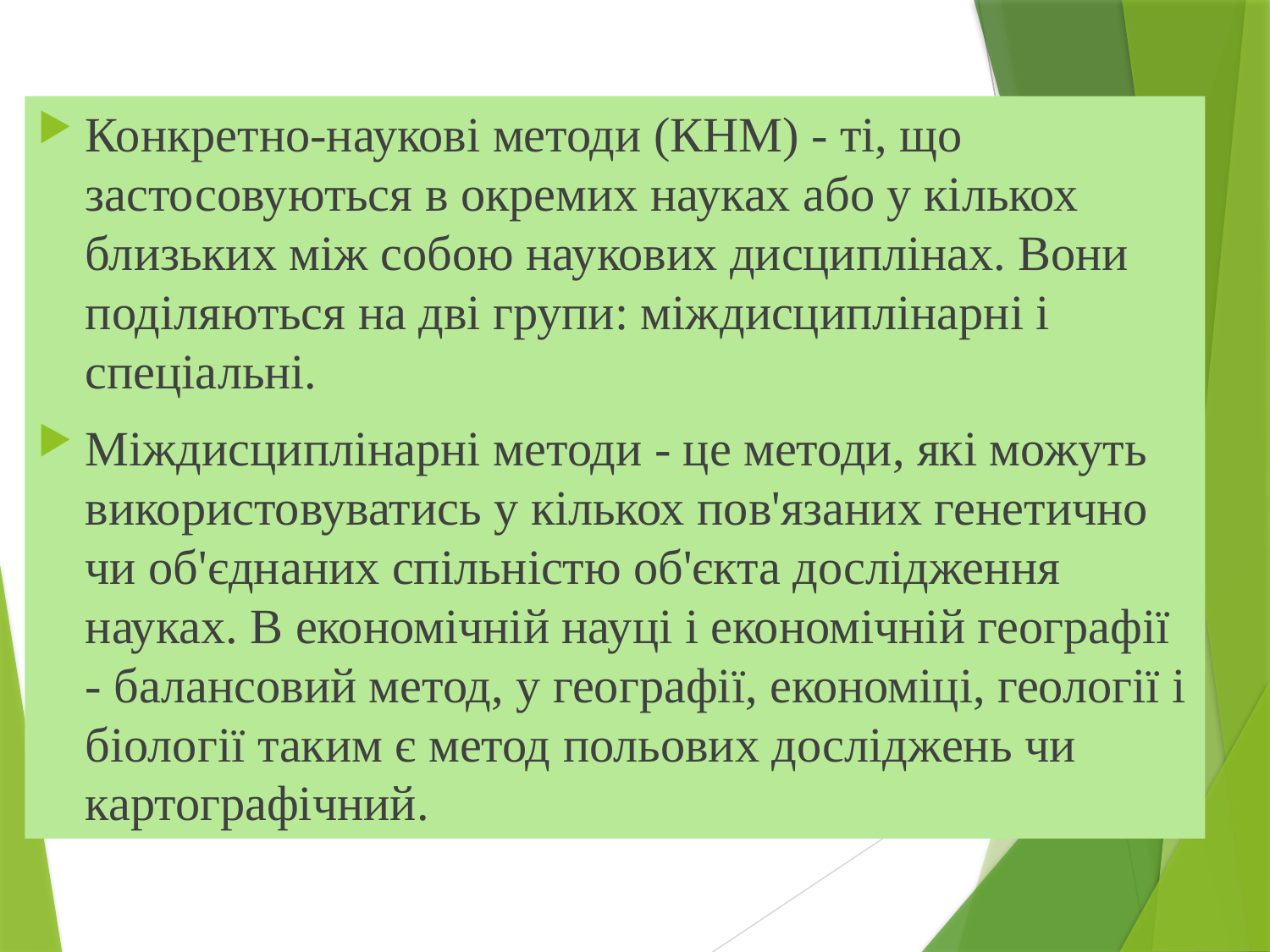

Конкретно-наукові методи (КНМ) - ті, що застосовуються в окремих науках або у кількох близьких між собою наукових дисциплінах. Вони поділяються на дві групи: міждисциплінарні і спеціальні.
Міждисциплінарні методи - це методи, які можуть використовуватись у кількох пов'язаних генетично чи об'єднаних спільністю об'єкта дослідження науках. В економічній науці і економічній географії - балансовий метод, у географії, економіці, геології і біології таким є метод польових досліджень чи картографічний.